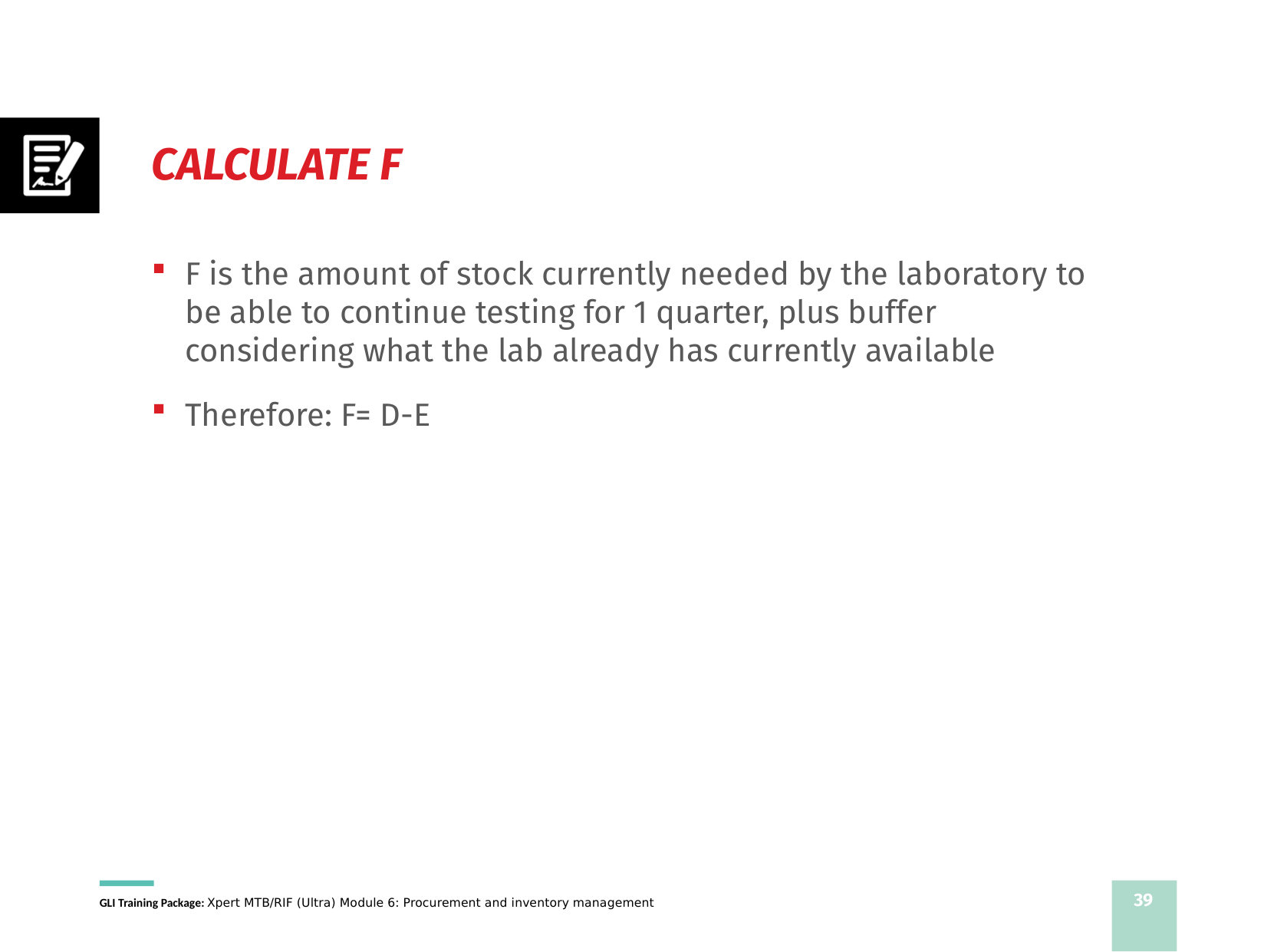

# CALCULATE F
F is the amount of stock currently needed by the laboratory to be able to continue testing for 1 quarter, plus buffer considering what the lab already has currently available
Therefore: F= D-E